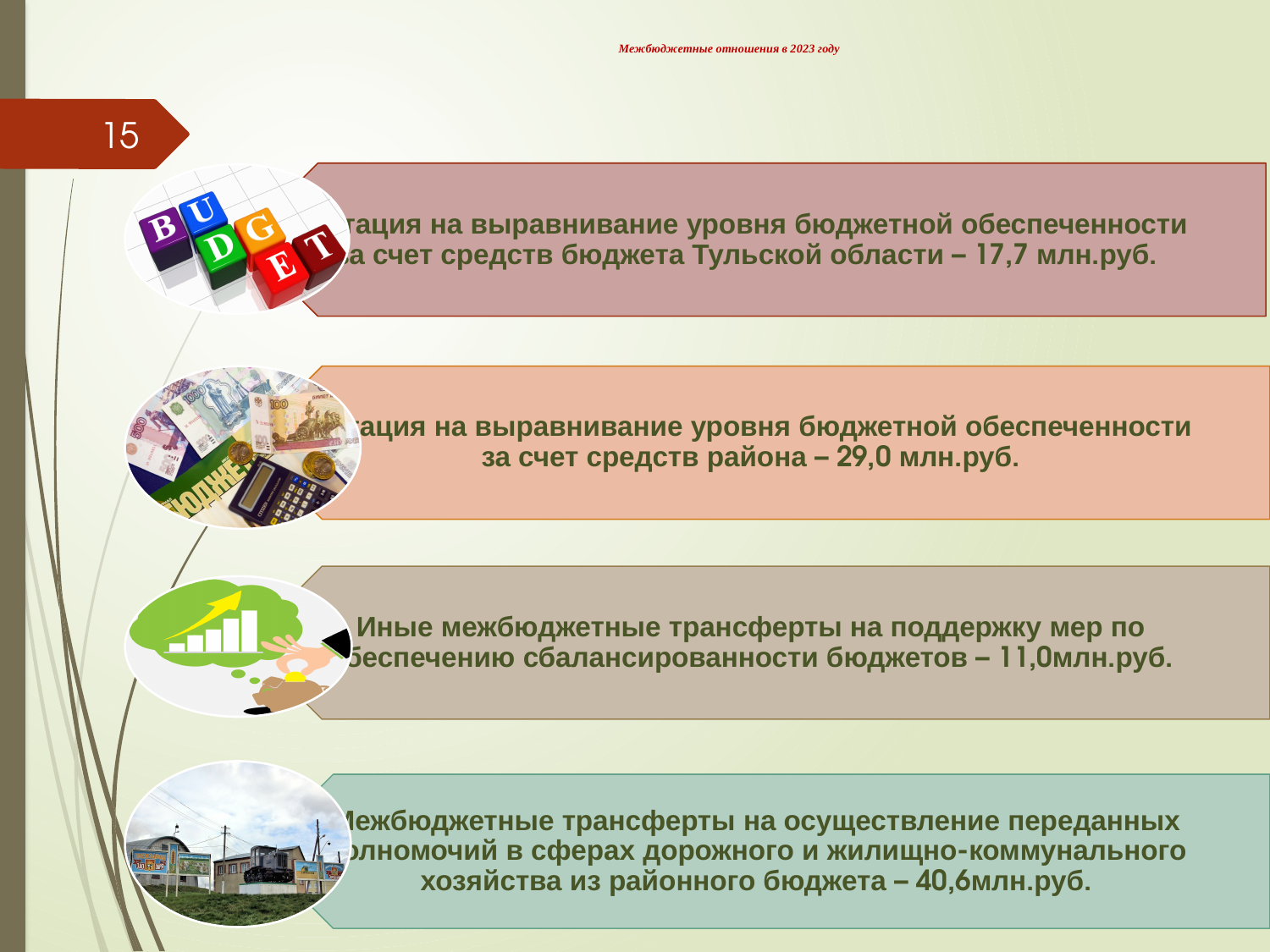

# Межбюджетные отношения в 2023 году
15
Дотация на выравнивание уровня бюджетной обеспеченности за счет средств бюджета Тульской области – 17,7 млн.руб.
Дотация на выравнивание уровня бюджетной обеспеченности за счет средств района – 29,0 млн.руб.
Иные межбюджетные трансферты на поддержку мер по обеспечению сбалансированности бюджетов – 11,0млн.руб.
Межбюджетные трансферты на осуществление переданных полномочий в сферах дорожного и жилищно-коммунального хозяйства из районного бюджета – 40,6млн.руб.